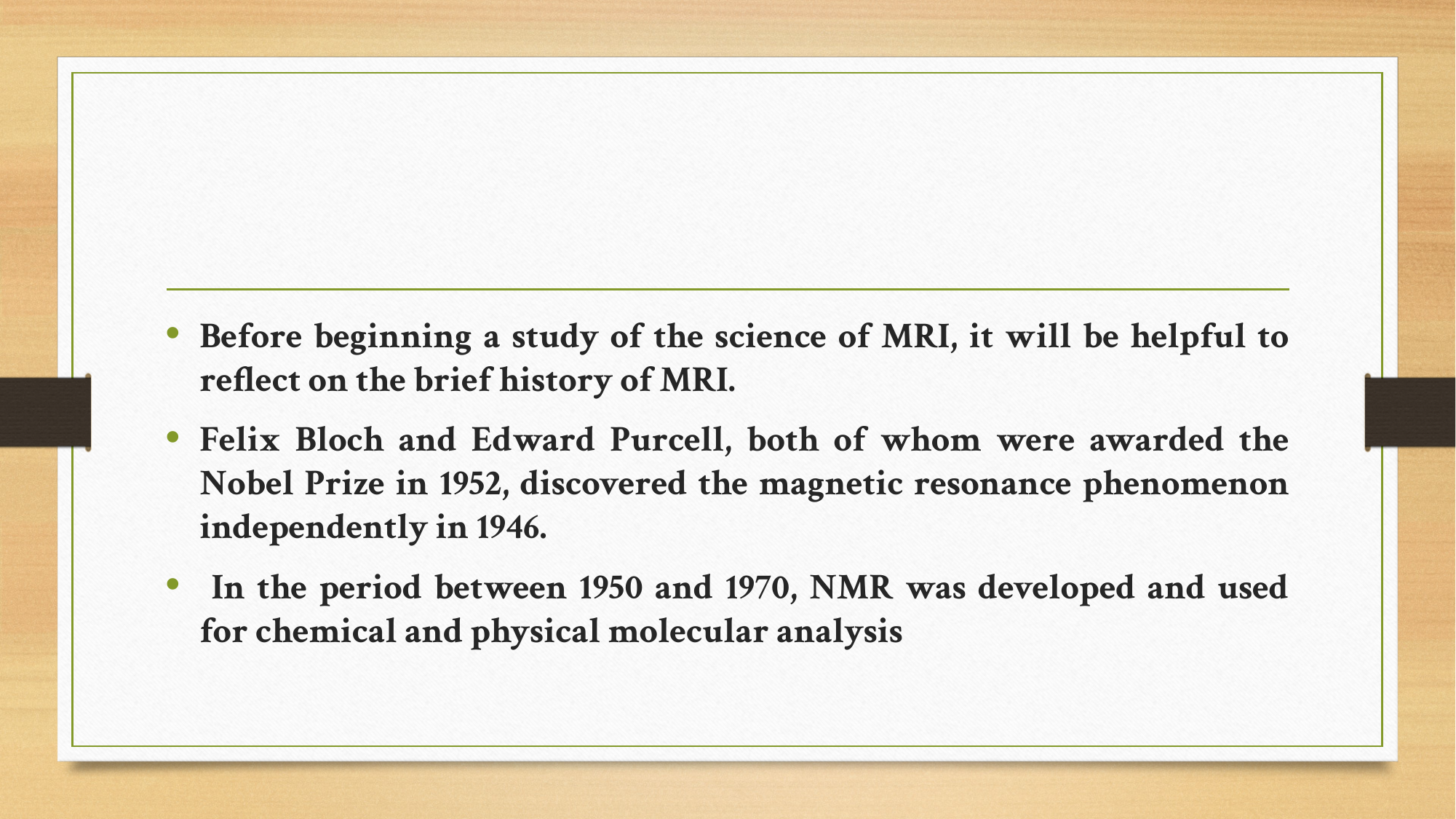

Before beginning a study of the science of MRI, it will be helpful to reflect on the brief history of MRI.
Felix Bloch and Edward Purcell, both of whom were awarded the Nobel Prize in 1952, discovered the magnetic resonance phenomenon independently in 1946.
 In the period between 1950 and 1970, NMR was developed and used for chemical and physical molecular analysis